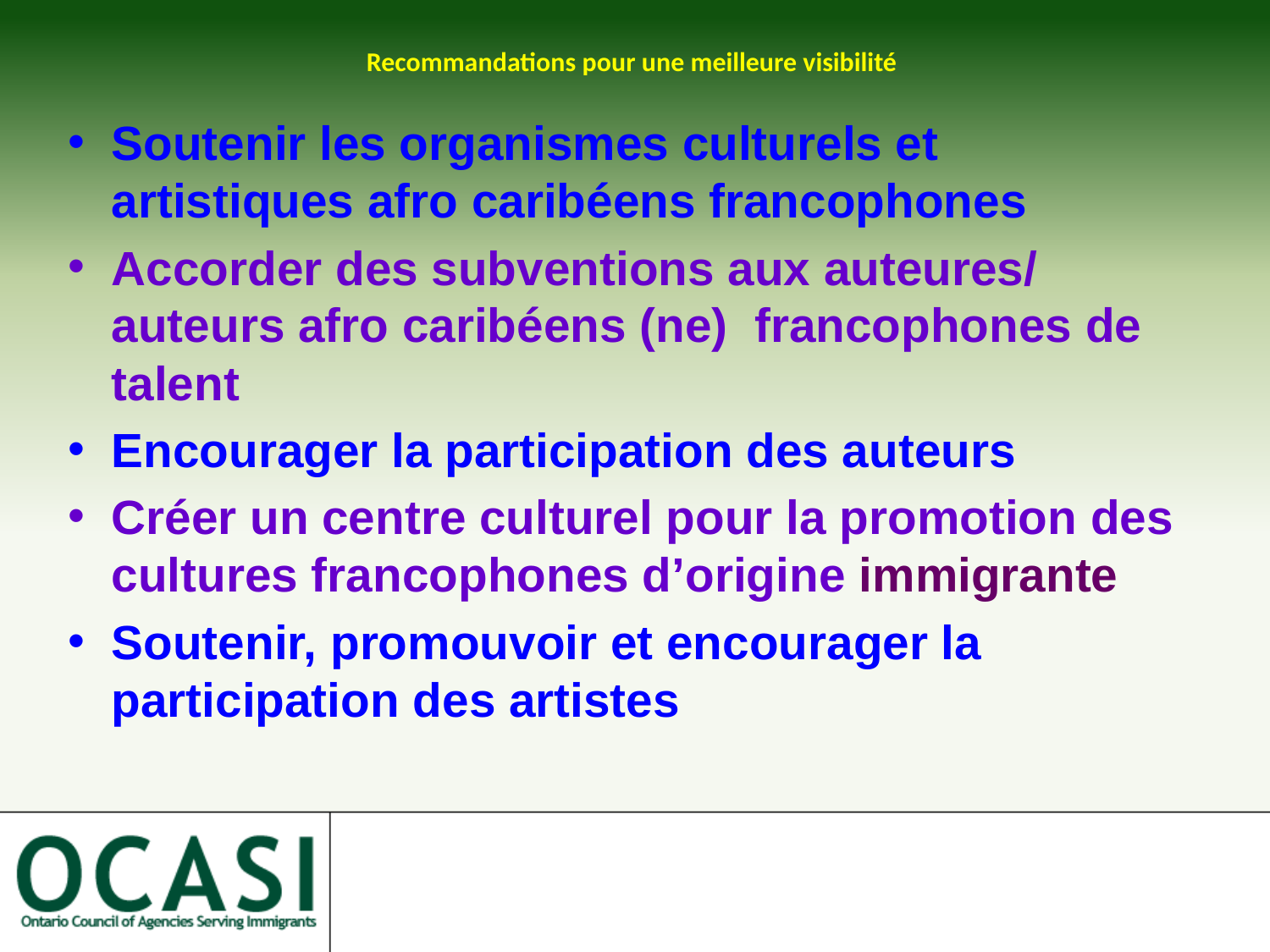

# Recommandations pour une meilleure visibilité
Soutenir les organismes culturels et artistiques afro caribéens francophones
Accorder des subventions aux auteures/ auteurs afro caribéens (ne)  francophones de talent
Encourager la participation des auteurs
Créer un centre culturel pour la promotion des cultures francophones d’origine immigrante
Soutenir, promouvoir et encourager la participation des artistes